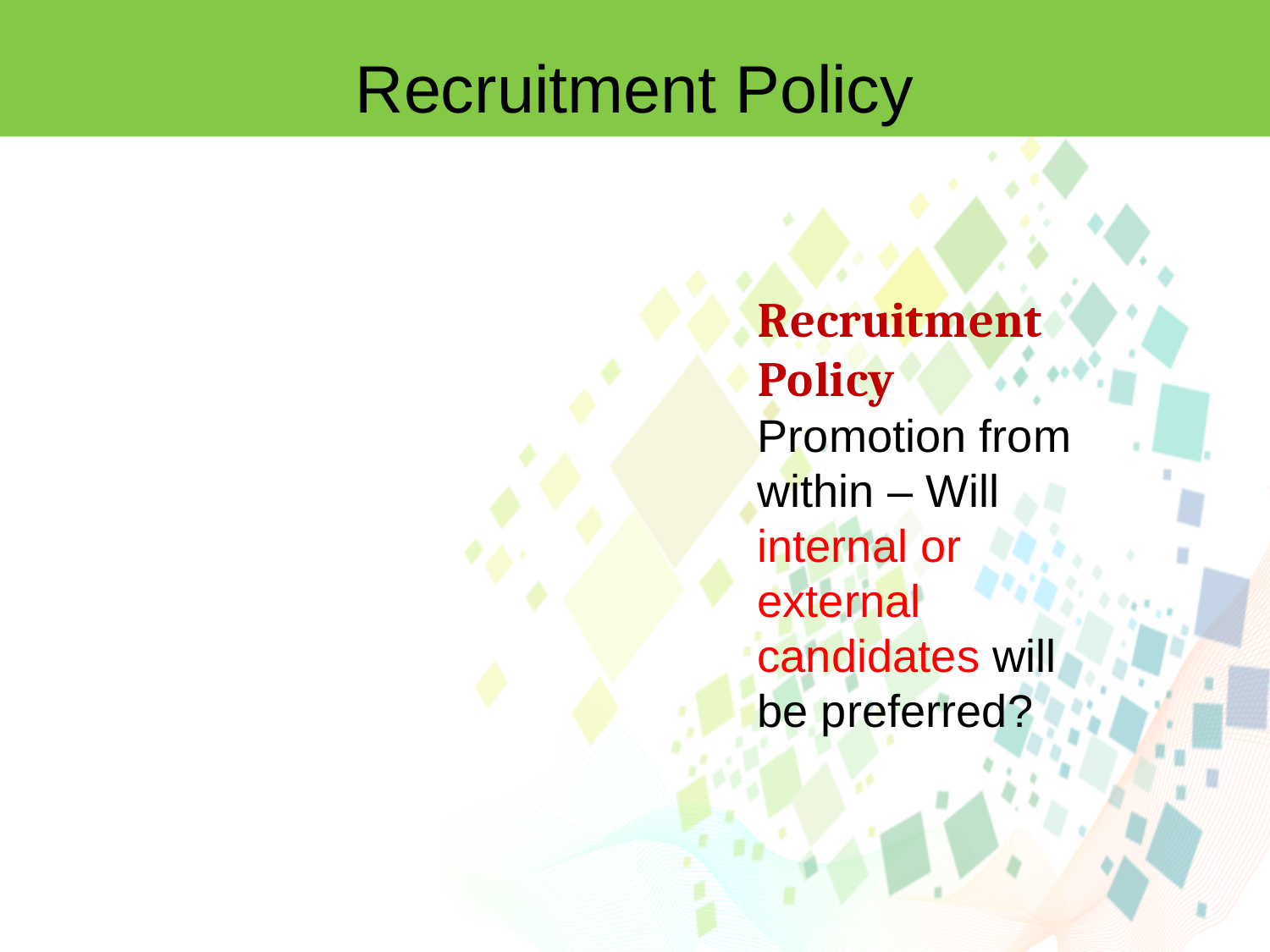

Recruitment Policy

Recruitment Policy
Promotion from within – Will internal or external candidates will be preferred?